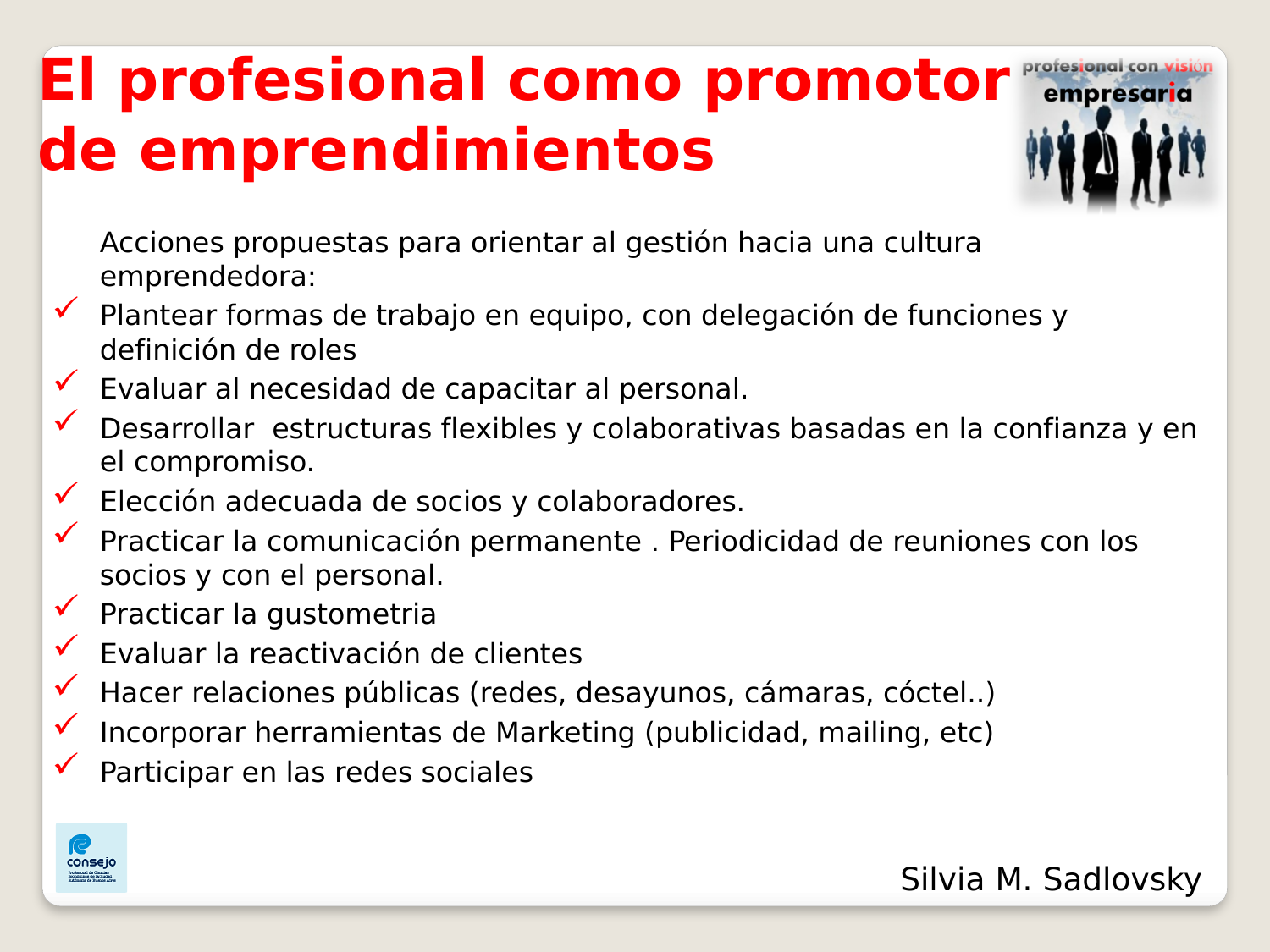

El profesional como promotor de emprendimientos
	Acciones propuestas para orientar al gestión hacia una cultura emprendedora:
Plantear formas de trabajo en equipo, con delegación de funciones y definición de roles
Evaluar al necesidad de capacitar al personal.
Desarrollar  estructuras flexibles y colaborativas basadas en la confianza y en el compromiso.
Elección adecuada de socios y colaboradores.
Practicar la comunicación permanente . Periodicidad de reuniones con los socios y con el personal.
Practicar la gustometria
Evaluar la reactivación de clientes
Hacer relaciones públicas (redes, desayunos, cámaras, cóctel..)
Incorporar herramientas de Marketing (publicidad, mailing, etc)
Participar en las redes sociales
Silvia M. Sadlovsky